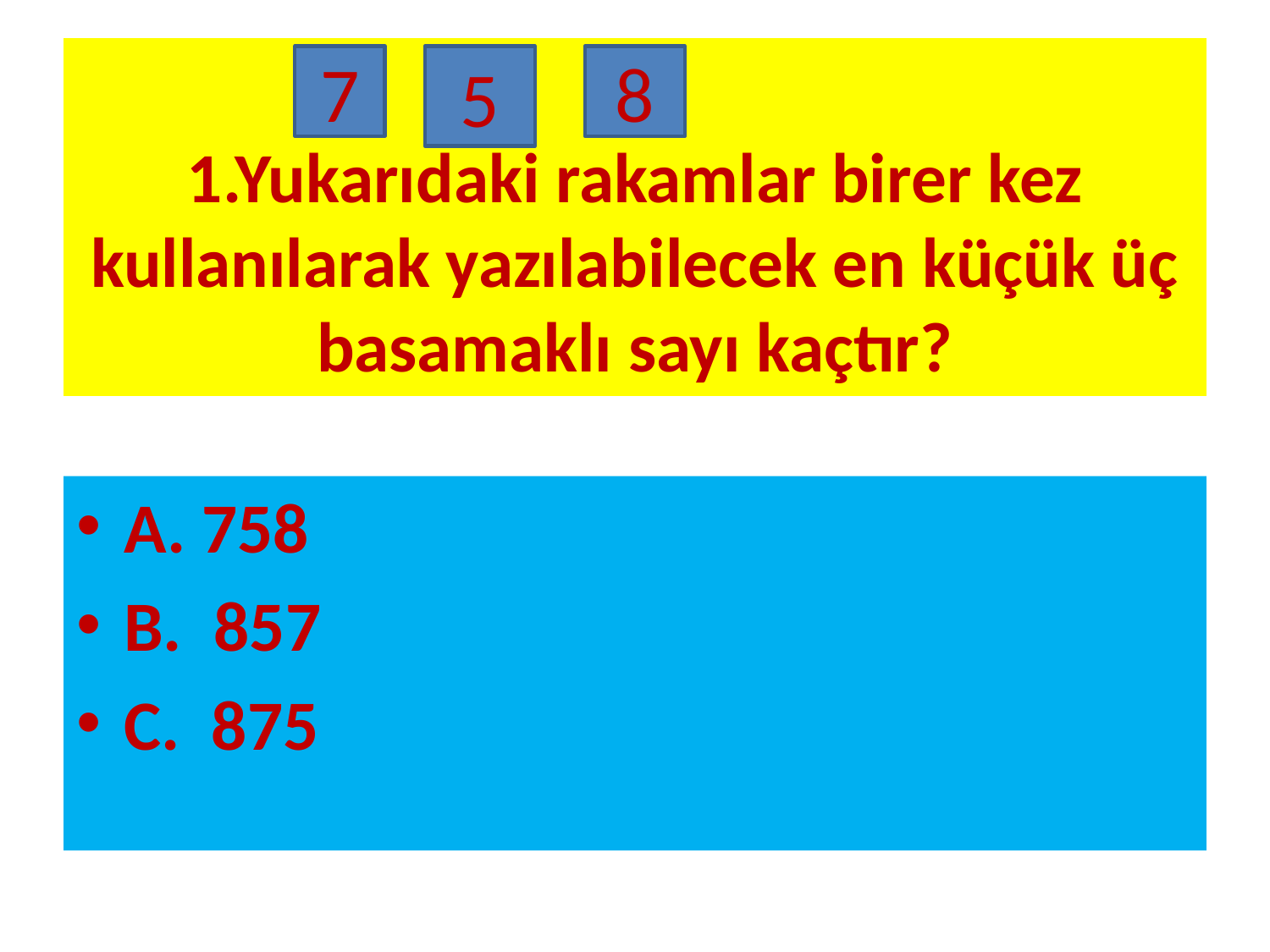

# 1.Yukarıdaki rakamlar birer kez kullanılarak yazılabilecek en küçük üç basamaklı sayı kaçtır?
7
5
8

A. 758
B.  857
C.  875